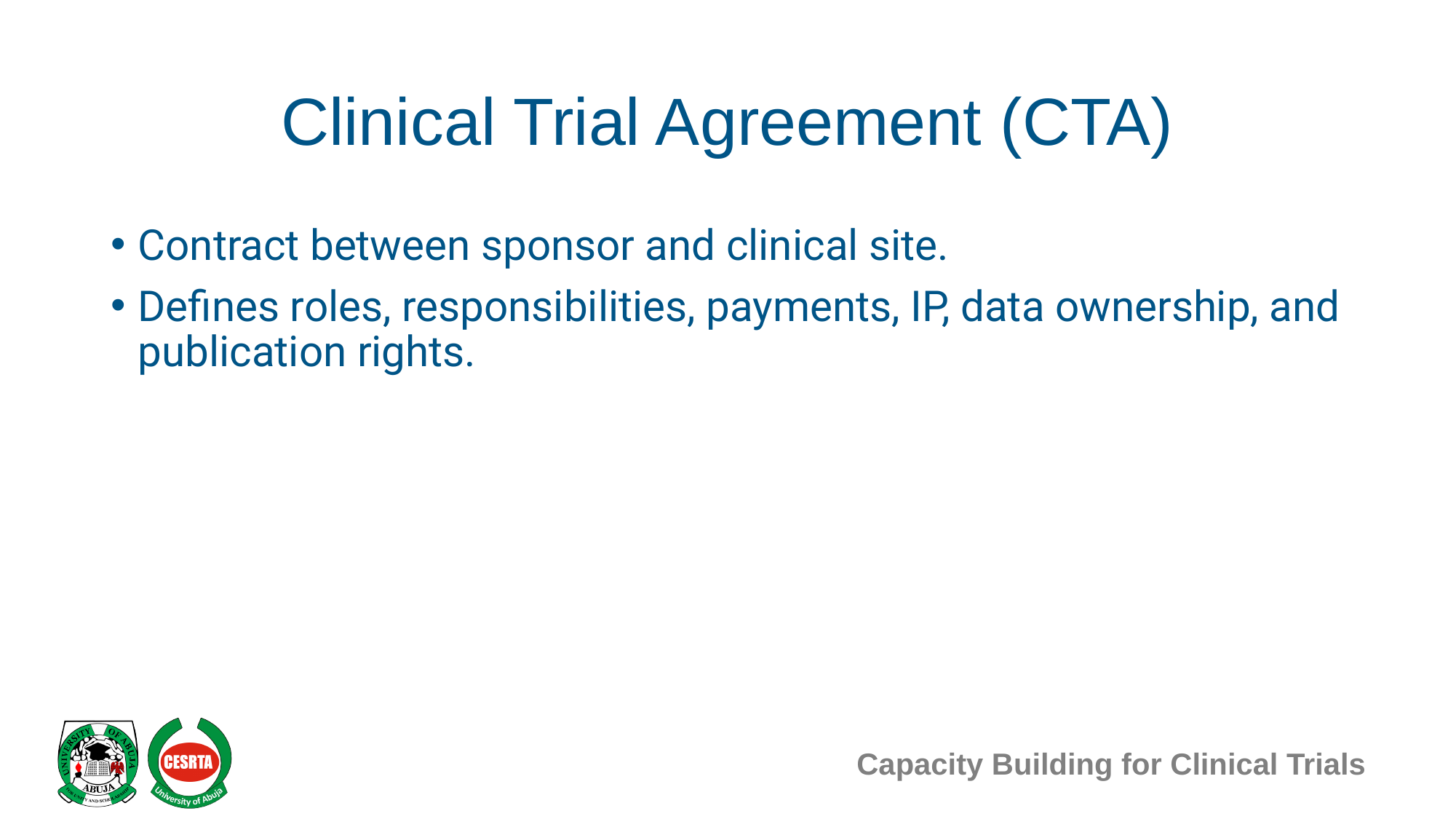

# Clinical Trial Agreement (CTA)
Contract between sponsor and clinical site.
Defines roles, responsibilities, payments, IP, data ownership, and publication rights.